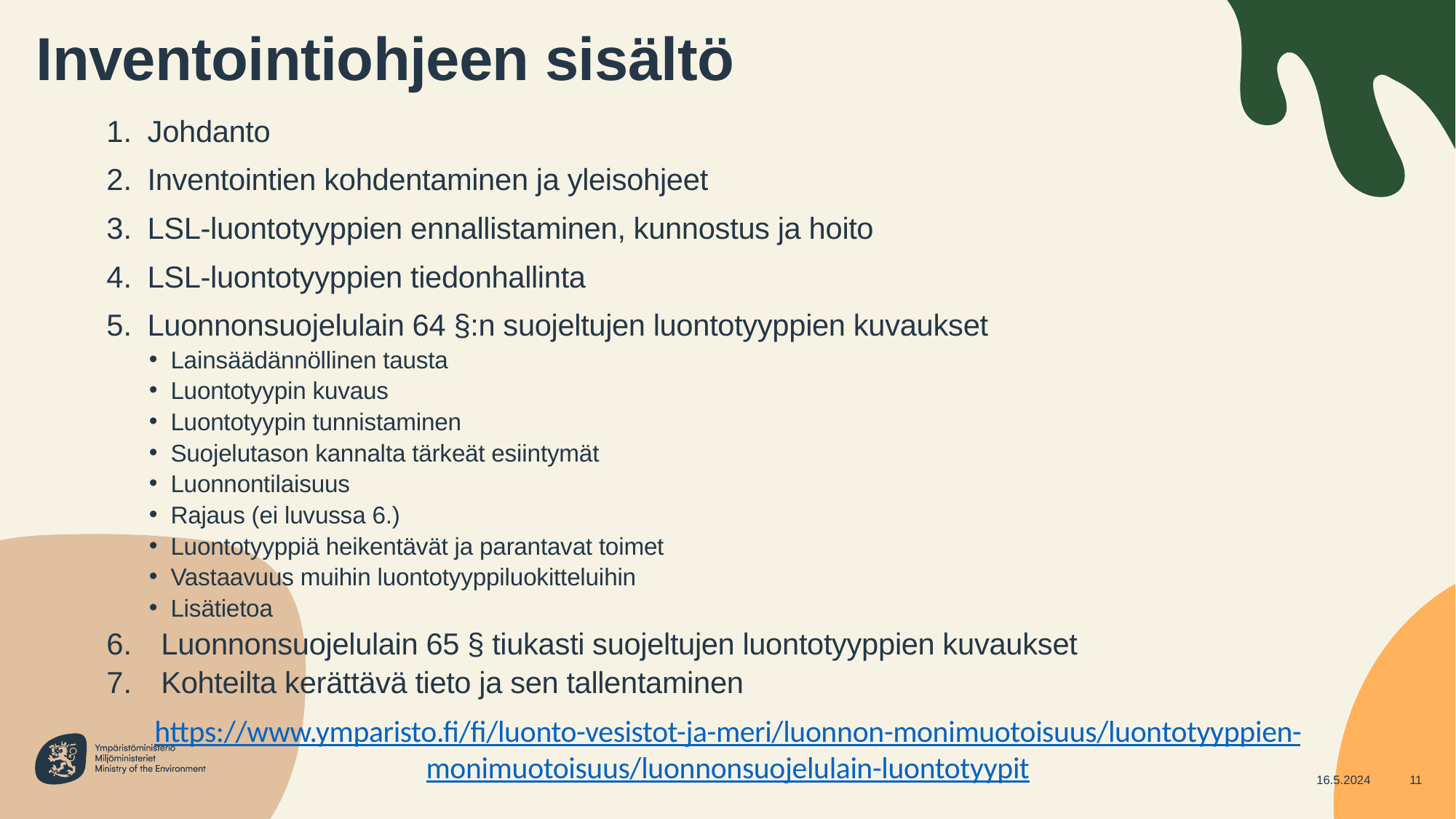

# Inventointiohjeen sisältö
Johdanto
Inventointien kohdentaminen ja yleisohjeet
LSL-luontotyyppien ennallistaminen, kunnostus ja hoito
LSL-luontotyyppien tiedonhallinta
Luonnonsuojelulain 64 §:n suojeltujen luontotyyppien kuvaukset
Lainsäädännöllinen tausta
Luontotyypin kuvaus
Luontotyypin tunnistaminen
Suojelutason kannalta tärkeät esiintymät
Luonnontilaisuus
Rajaus (ei luvussa 6.)
Luontotyyppiä heikentävät ja parantavat toimet
Vastaavuus muihin luontotyyppiluokitteluihin
Lisätietoa
Luonnonsuojelulain 65 § tiukasti suojeltujen luontotyyppien kuvaukset
Kohteilta kerättävä tieto ja sen tallentaminen
https://www.ymparisto.fi/fi/luonto-vesistot-ja-meri/luonnon-monimuotoisuus/luontotyyppien-monimuotoisuus/luonnonsuojelulain-luontotyypit

16.5.2024
11